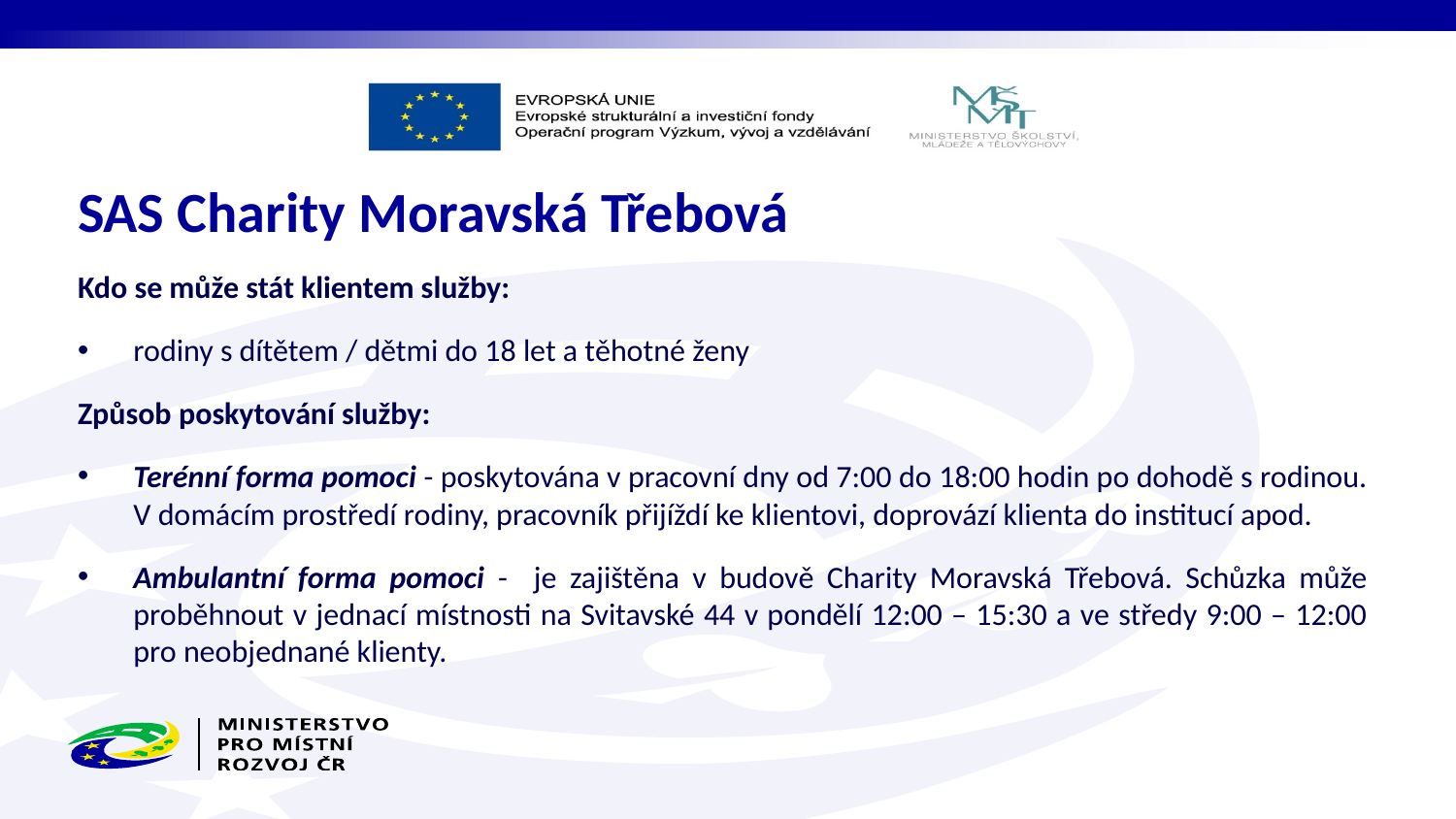

# SAS Charity Moravská Třebová
Kdo se může stát klientem služby:
rodiny s dítětem / dětmi do 18 let a těhotné ženy
Způsob poskytování služby:
Terénní forma pomoci - poskytována v pracovní dny od 7:00 do 18:00 hodin po dohodě s rodinou. V domácím prostředí rodiny, pracovník přijíždí ke klientovi, doprovází klienta do institucí apod.
Ambulantní forma pomoci -  je zajištěna v budově Charity Moravská Třebová. Schůzka může proběhnout v jednací místnosti na Svitavské 44 v pondělí 12:00 – 15:30 a ve středy 9:00 – 12:00 pro neobjednané klienty.